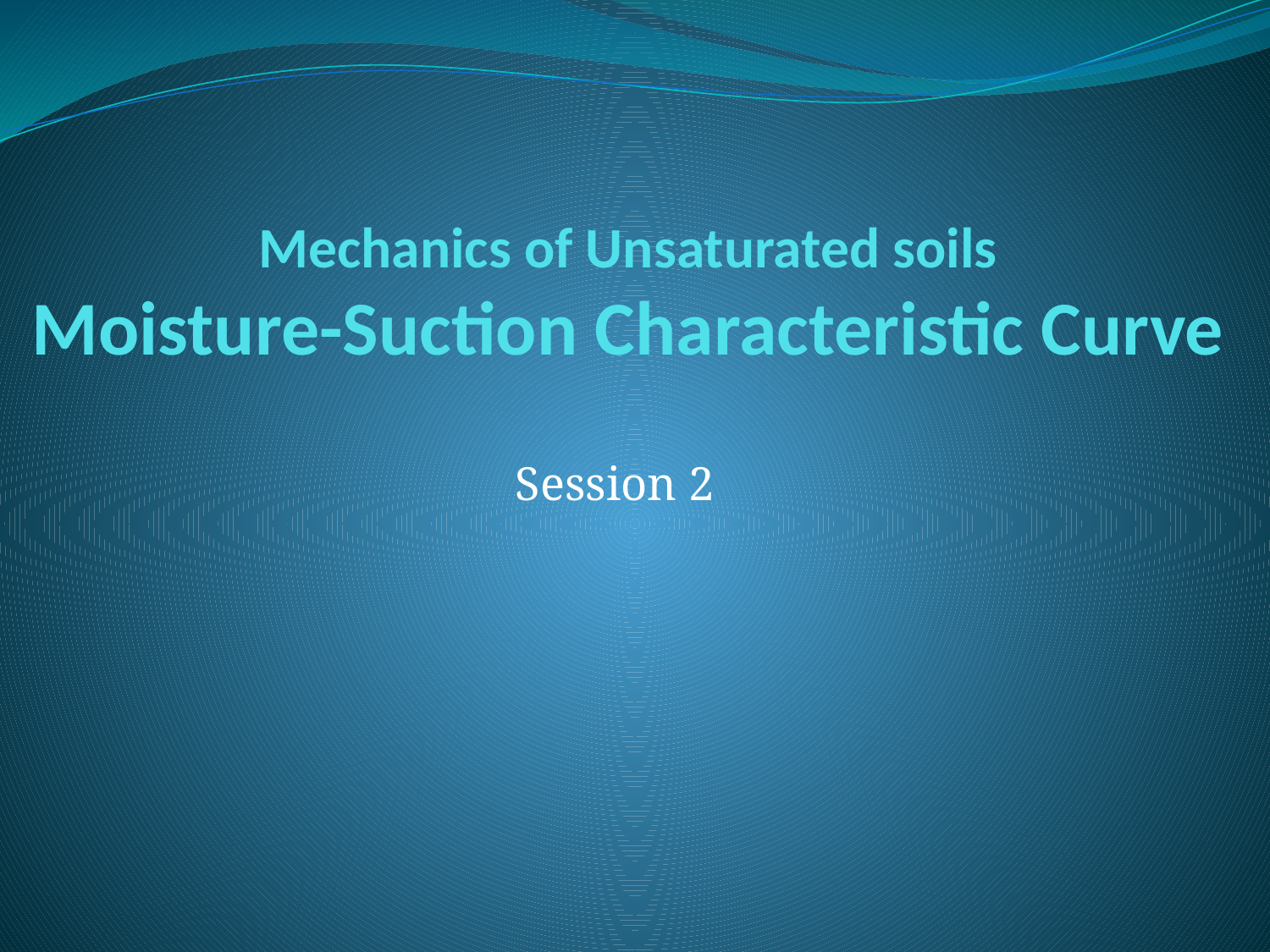

# Mechanics of Unsaturated soils Moisture-Suction Characteristic Curve
Session 2